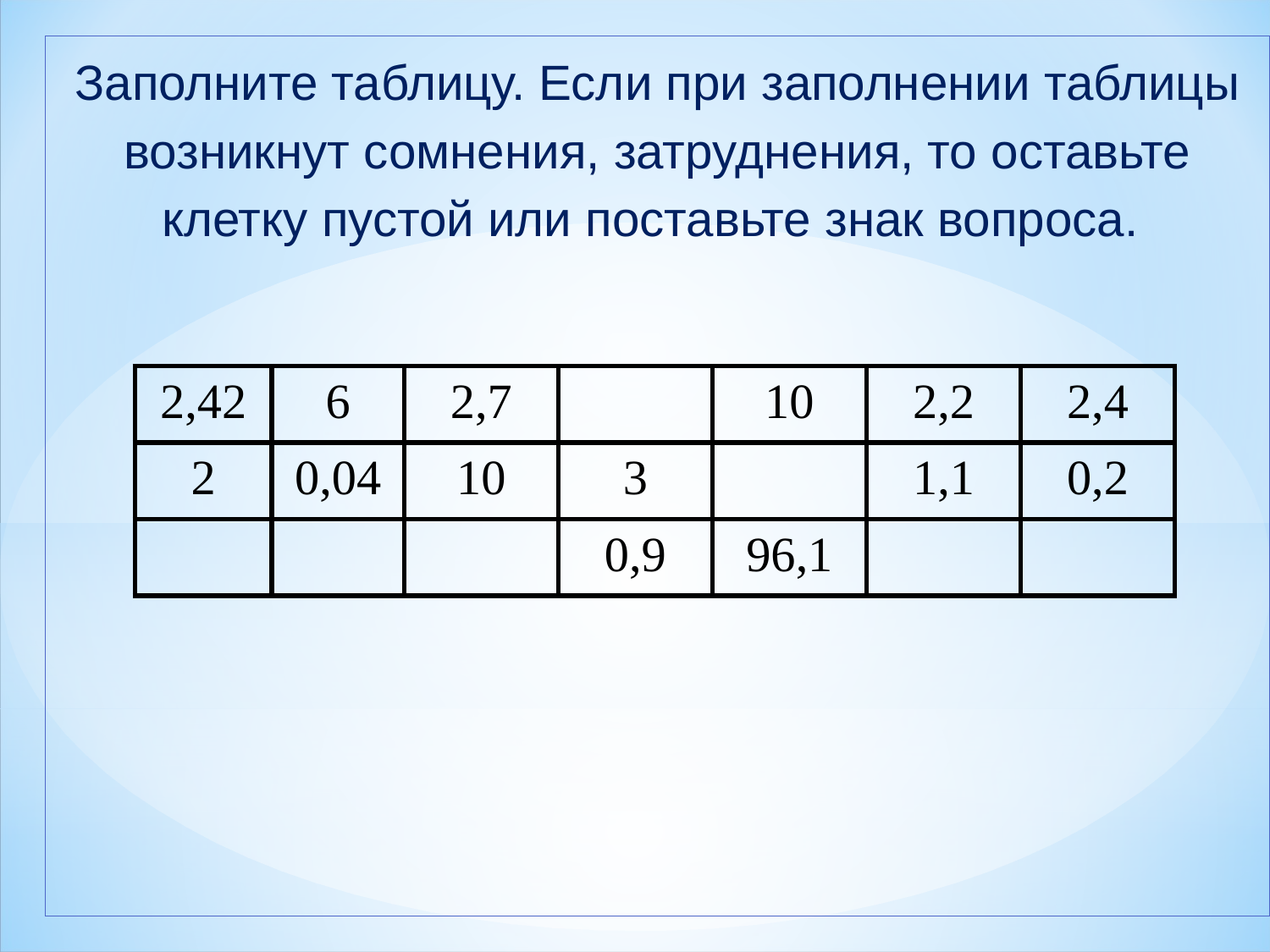

Заполните таблицу. Если при заполнении таблицы возникнут сомнения, затруднения, то оставьте клетку пустой или поставьте знак вопроса.
| 2,42 | 6 | 2,7 |  | 10 | 2,2 | 2,4 |
| --- | --- | --- | --- | --- | --- | --- |
| 2 | 0,04 | 10 | 3 |  | 1,1 | 0,2 |
|  |  |  | 0,9 | 96,1 |  |  |